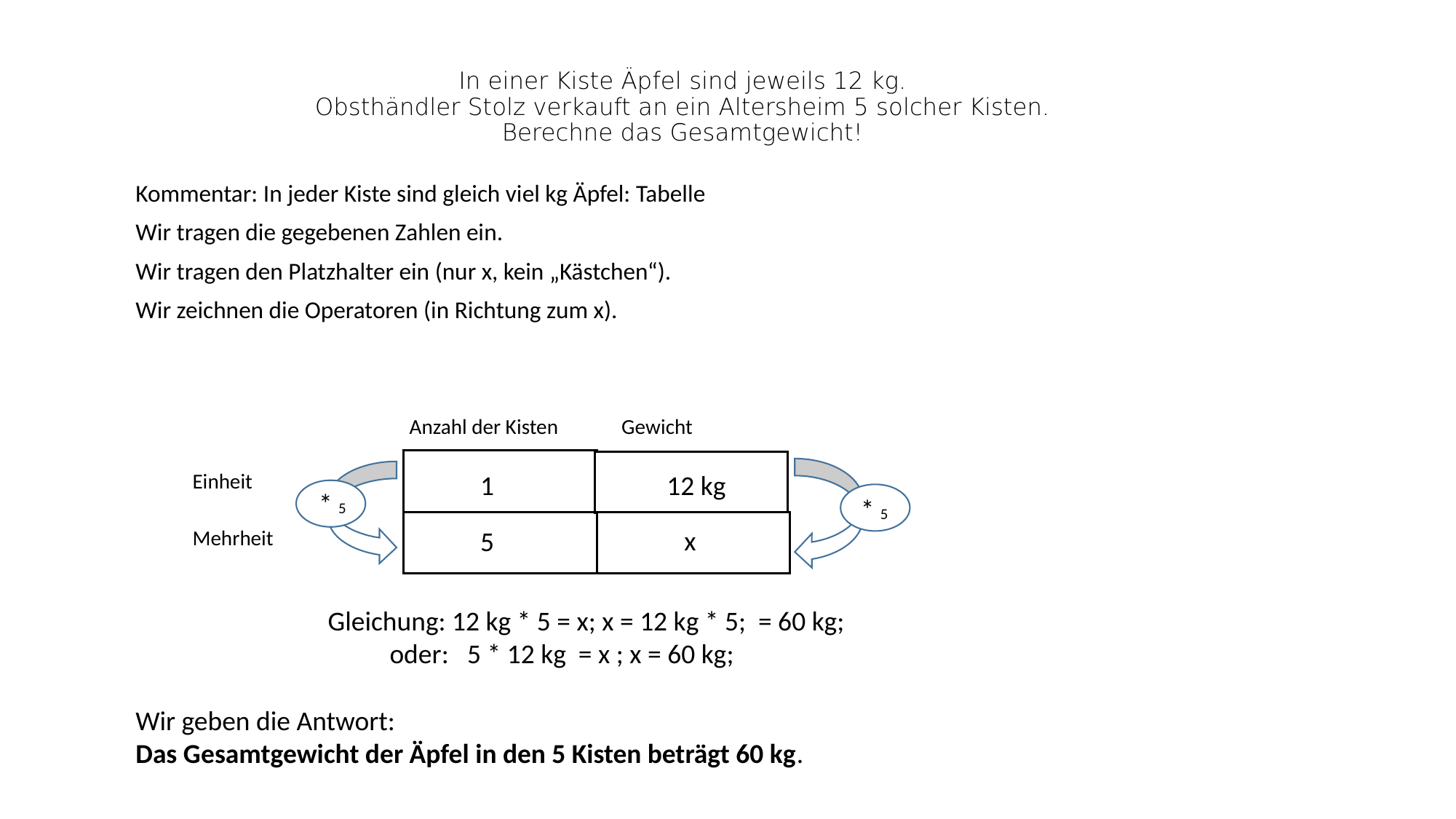

# In einer Kiste Äpfel sind jeweils 12 kg. Obsthändler Stolz verkauft an ein Altersheim 5 solcher Kisten. Berechne das Gesamtgewicht!
Kommentar: In jeder Kiste sind gleich viel kg Äpfel: Tabelle
Wir tragen die gegebenen Zahlen ein.
Wir tragen den Platzhalter ein (nur x, kein „Kästchen“).

Wir zeichnen die Operatoren (in Richtung zum x).
Anzahl der Kisten
Gewicht

Einheit
1
  12 kg

* 5

 * 5

x
Mehrheit
5
Gleichung: 12 kg * 5 = x; x = 12 kg * 5;  = 60 kg;
          oder:   5 * 12 kg  = x ; x = 60 kg;
Wir geben die Antwort:
Das Gesamtgewicht der Äpfel in den 5 Kisten beträgt 60 kg.